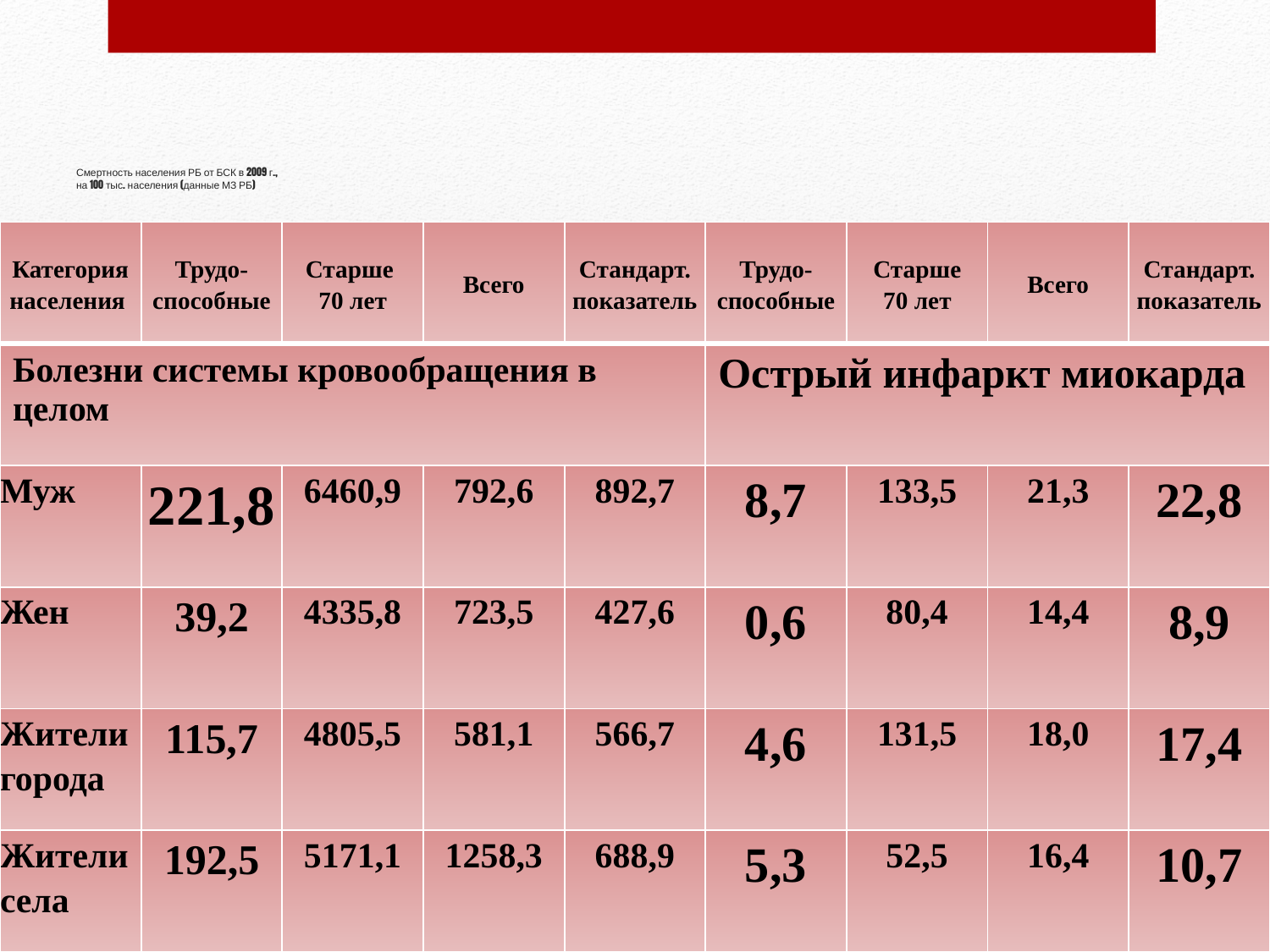

# Смертность населения РБ от БСК в 2009 г., на 100 тыс. населения (данные МЗ РБ)
| Категория населения | Трудо- способные | Старше 70 лет | Всего | Стандарт. показатель | Трудо- способные | Старше 70 лет | Всего | Стандарт. показатель |
| --- | --- | --- | --- | --- | --- | --- | --- | --- |
| Болезни системы кровообращения в целом |  |  |  |  | Острый инфаркт миокарда |  |  |  |
| Муж | 221,8 | 6460,9 | 792,6 | 892,7 | 8,7 | 133,5 | 21,3 | 22,8 |
| Жен | 39,2 | 4335,8 | 723,5 | 427,6 | 0,6 | 80,4 | 14,4 | 8,9 |
| Жители города | 115,7 | 4805,5 | 581,1 | 566,7 | 4,6 | 131,5 | 18,0 | 17,4 |
| Жители села | 192,5 | 5171,1 | 1258,3 | 688,9 | 5,3 | 52,5 | 16,4 | 10,7 |